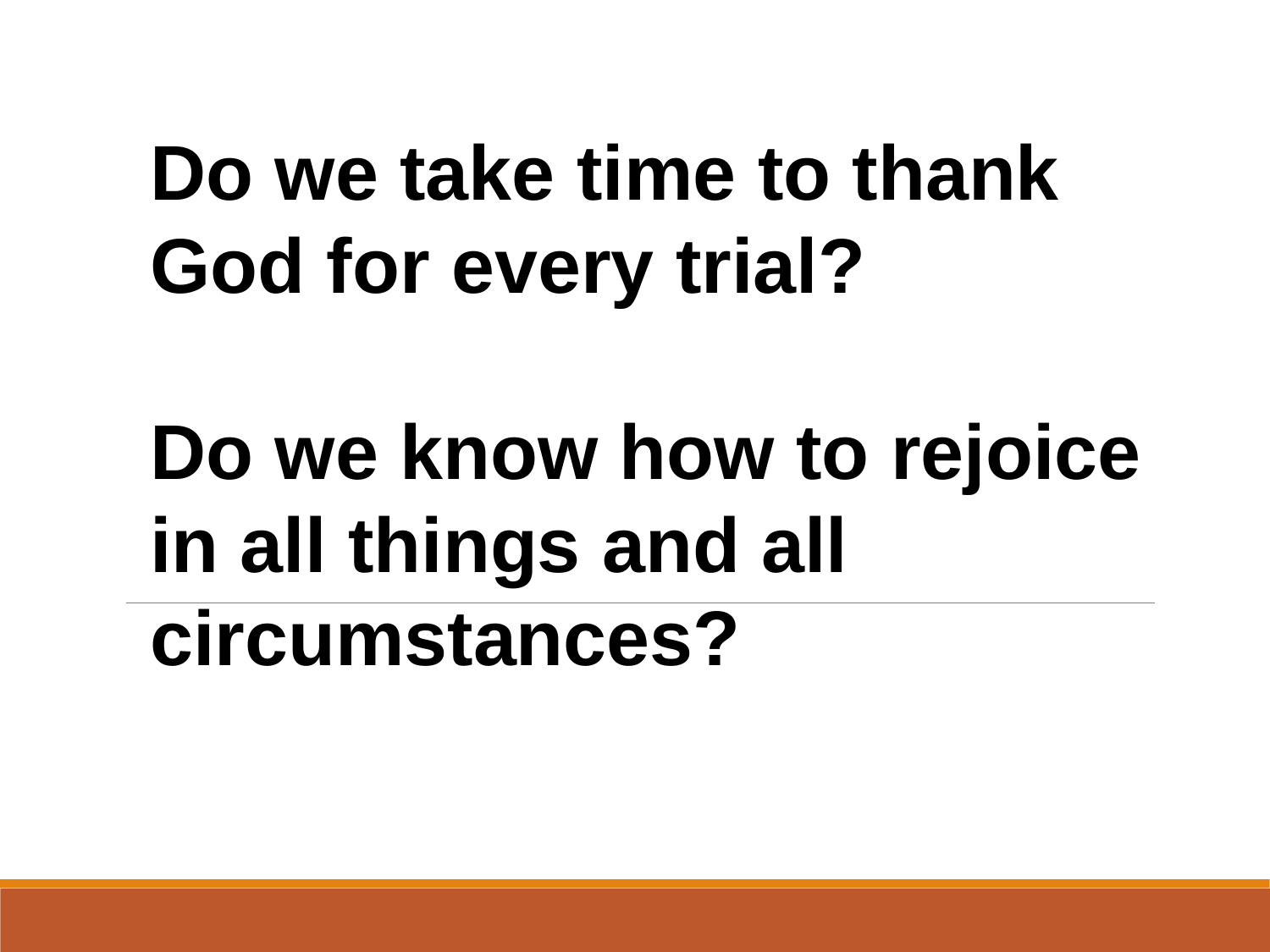

Do we take time to thank God for every trial?

Do we know how to rejoice in all things and all circumstances?